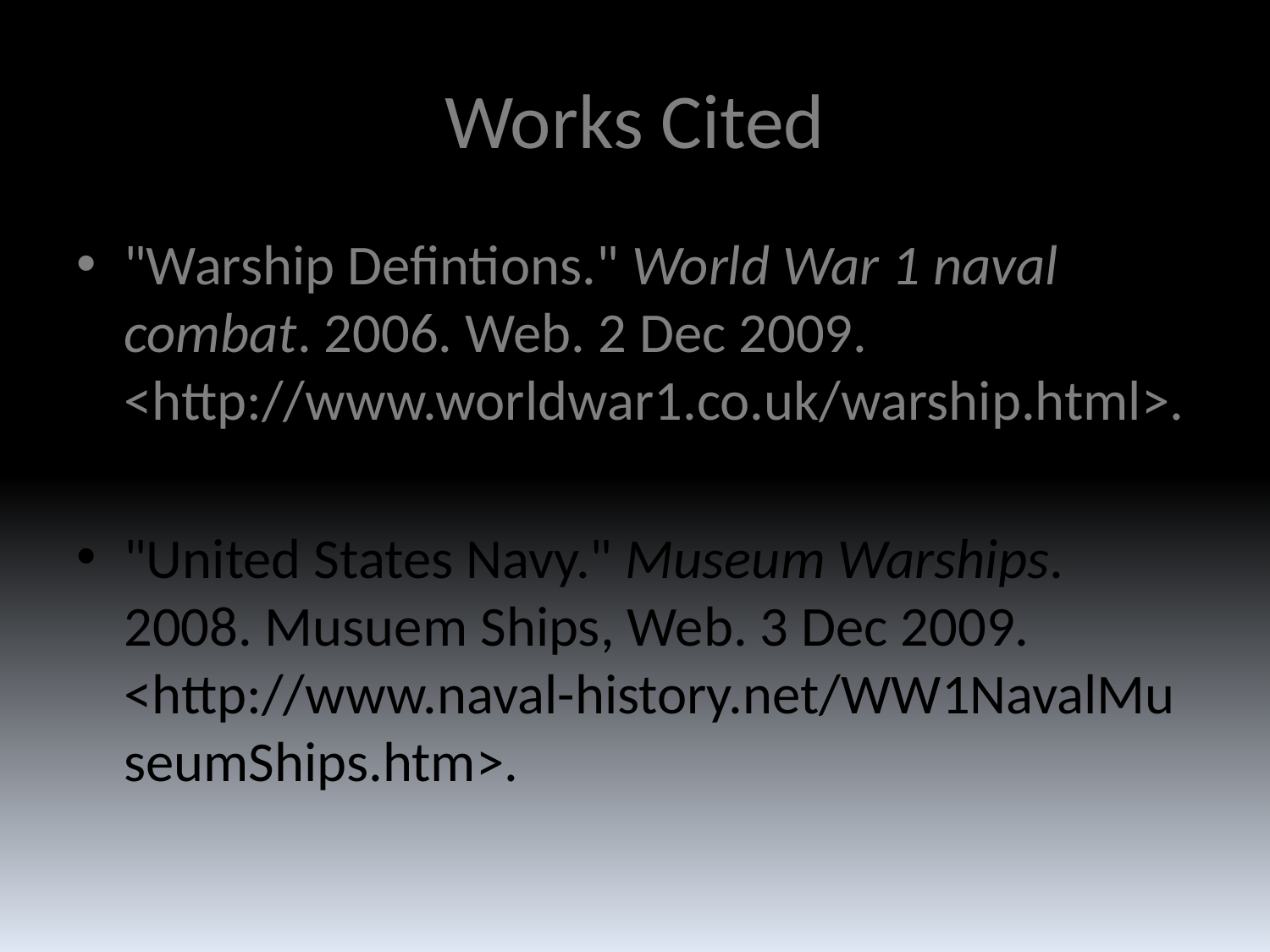

# Works Cited
"Warship Defintions." World War 1 naval combat. 2006. Web. 2 Dec 2009. <http://www.worldwar1.co.uk/warship.html>.

"United States Navy." Museum Warships. 2008. Musuem Ships, Web. 3 Dec 2009. <http://www.naval-history.net/WW1NavalMuseumShips.htm>.